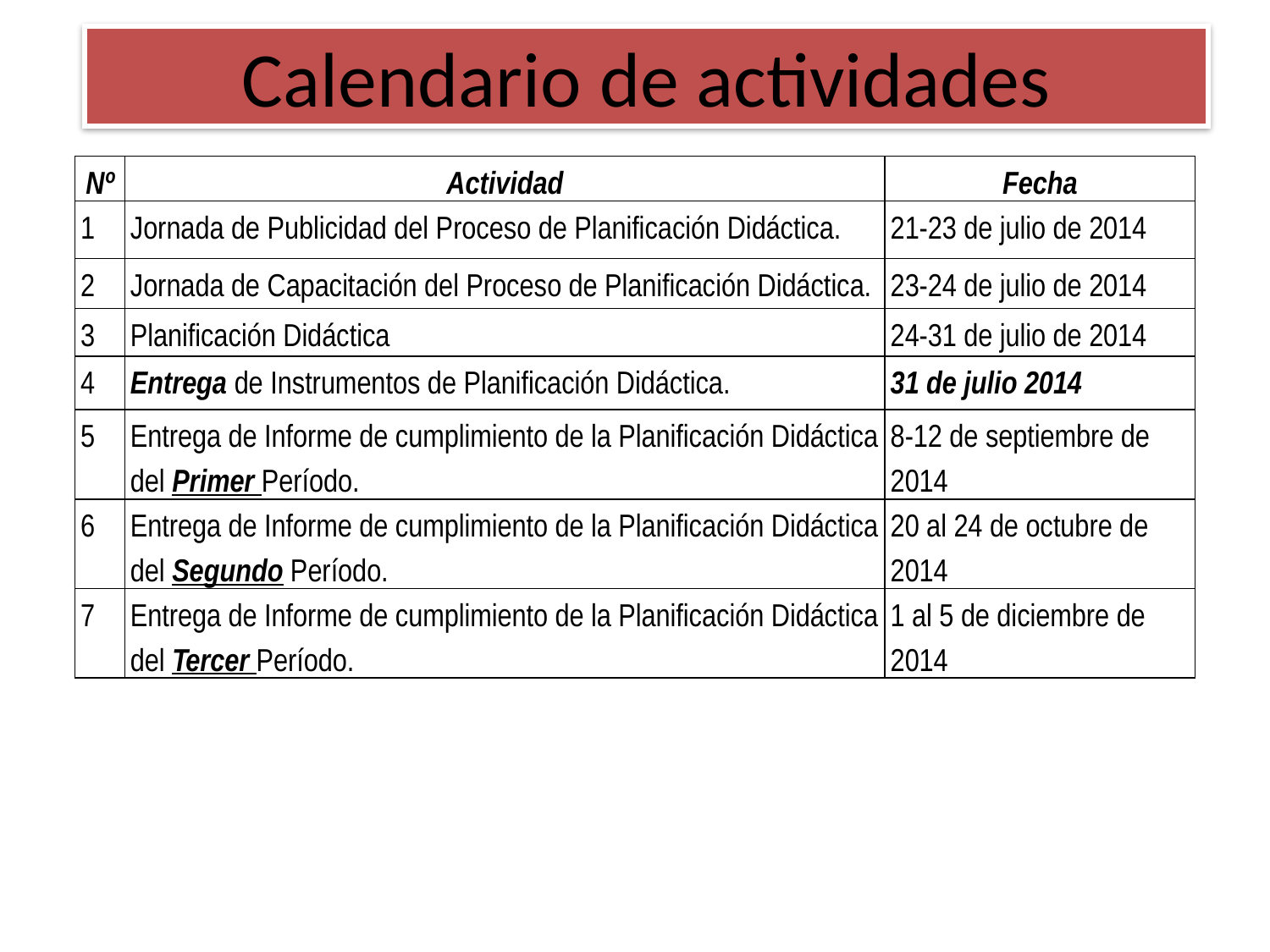

# Calendario de actividades
| Nº | Actividad | Fecha |
| --- | --- | --- |
| 1 | Jornada de Publicidad del Proceso de Planificación Didáctica. | 21-23 de julio de 2014 |
| 2 | Jornada de Capacitación del Proceso de Planificación Didáctica. | 23-24 de julio de 2014 |
| 3 | Planificación Didáctica | 24-31 de julio de 2014 |
| 4 | Entrega de Instrumentos de Planificación Didáctica. | 31 de julio 2014 |
| 5 | Entrega de Informe de cumplimiento de la Planificación Didáctica del Primer Período. | 8-12 de septiembre de 2014 |
| 6 | Entrega de Informe de cumplimiento de la Planificación Didáctica del Segundo Período. | 20 al 24 de octubre de 2014 |
| 7 | Entrega de Informe de cumplimiento de la Planificación Didáctica del Tercer Período. | 1 al 5 de diciembre de 2014 |